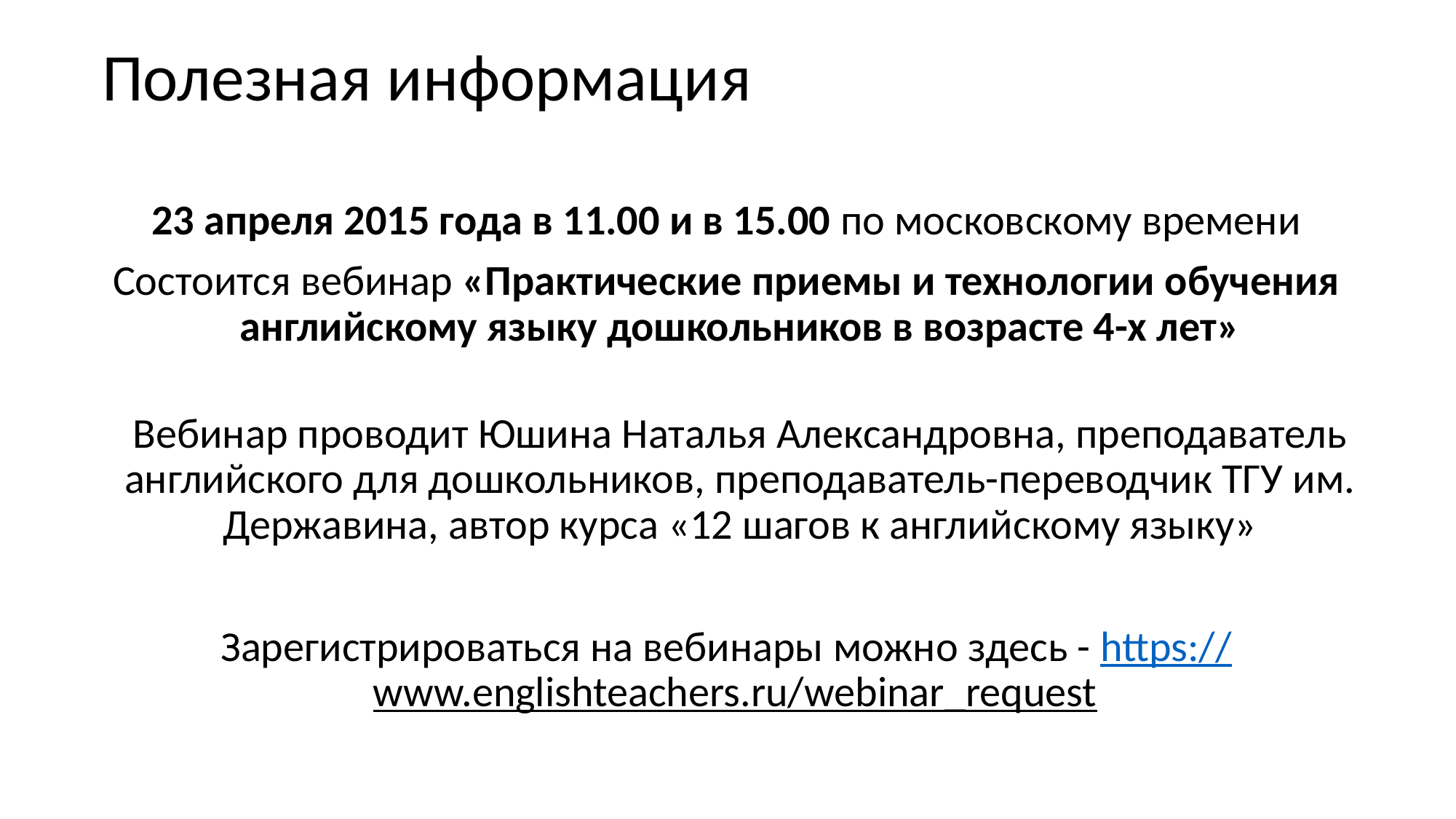

# Полезная информация
23 апреля 2015 года в 11.00 и в 15.00 по московскому времени
Состоится вебинар «Практические приемы и технологии обучения английскому языку дошкольников в возрасте 4-х лет»
 
Вебинар проводит Юшина Наталья Александровна, преподаватель английского для дошкольников, преподаватель-переводчик ТГУ им. Державина, автор курса «12 шагов к английскому языку»

Зарегистрироваться на вебинары можно здесь - https://www.englishteachers.ru/webinar_request